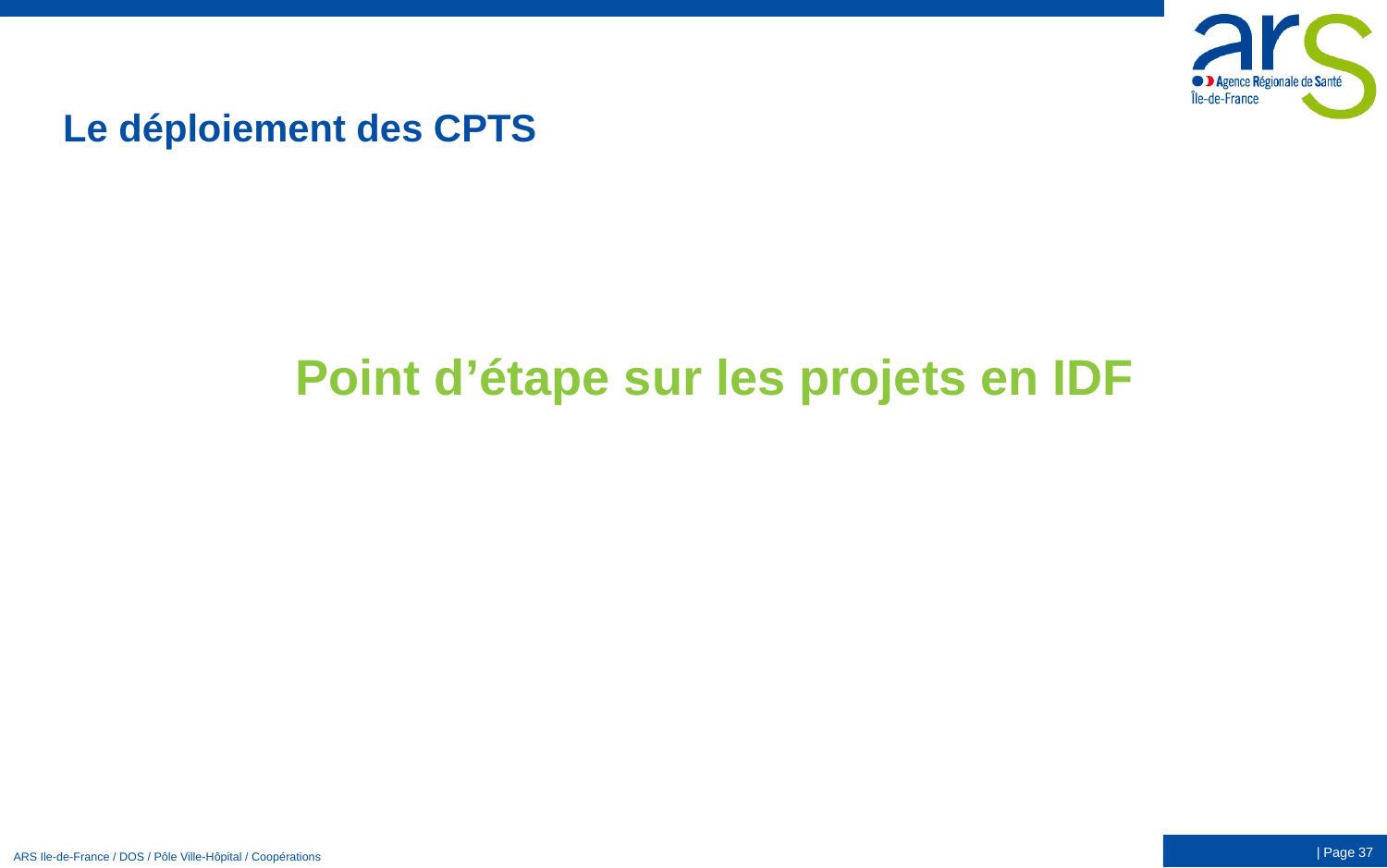

# Le déploiement des CPTS

 Point d’étape sur les projets en IDF